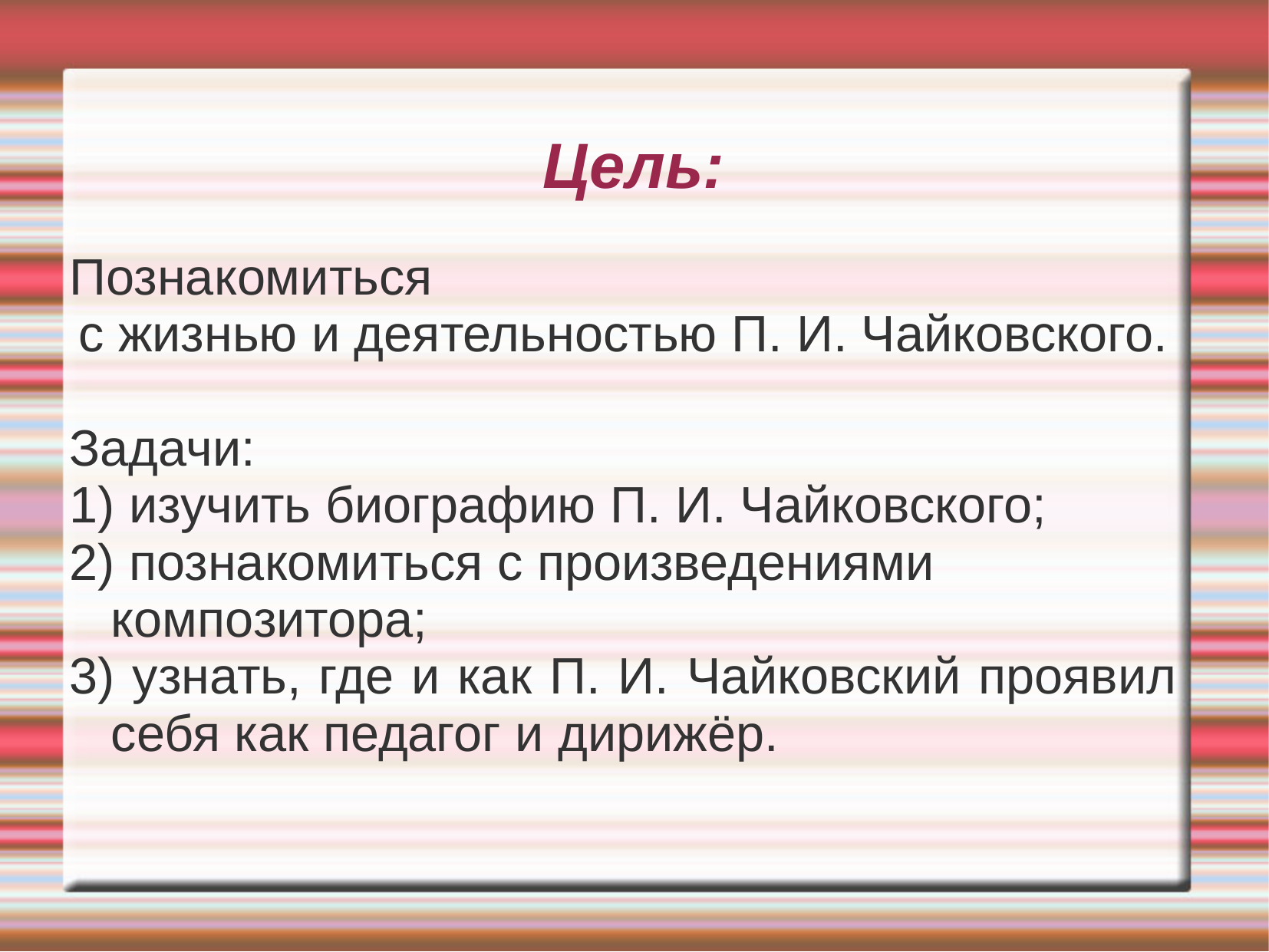

# Цель:
Познакомиться
с жизнью и деятельностью П. И. Чайковского.

Задачи:
1) изучить биографию П. И. Чайковского;
2) познакомиться с произведениями композитора;
3) узнать, где и как П. И. Чайковский проявил себя как педагог и дирижёр.